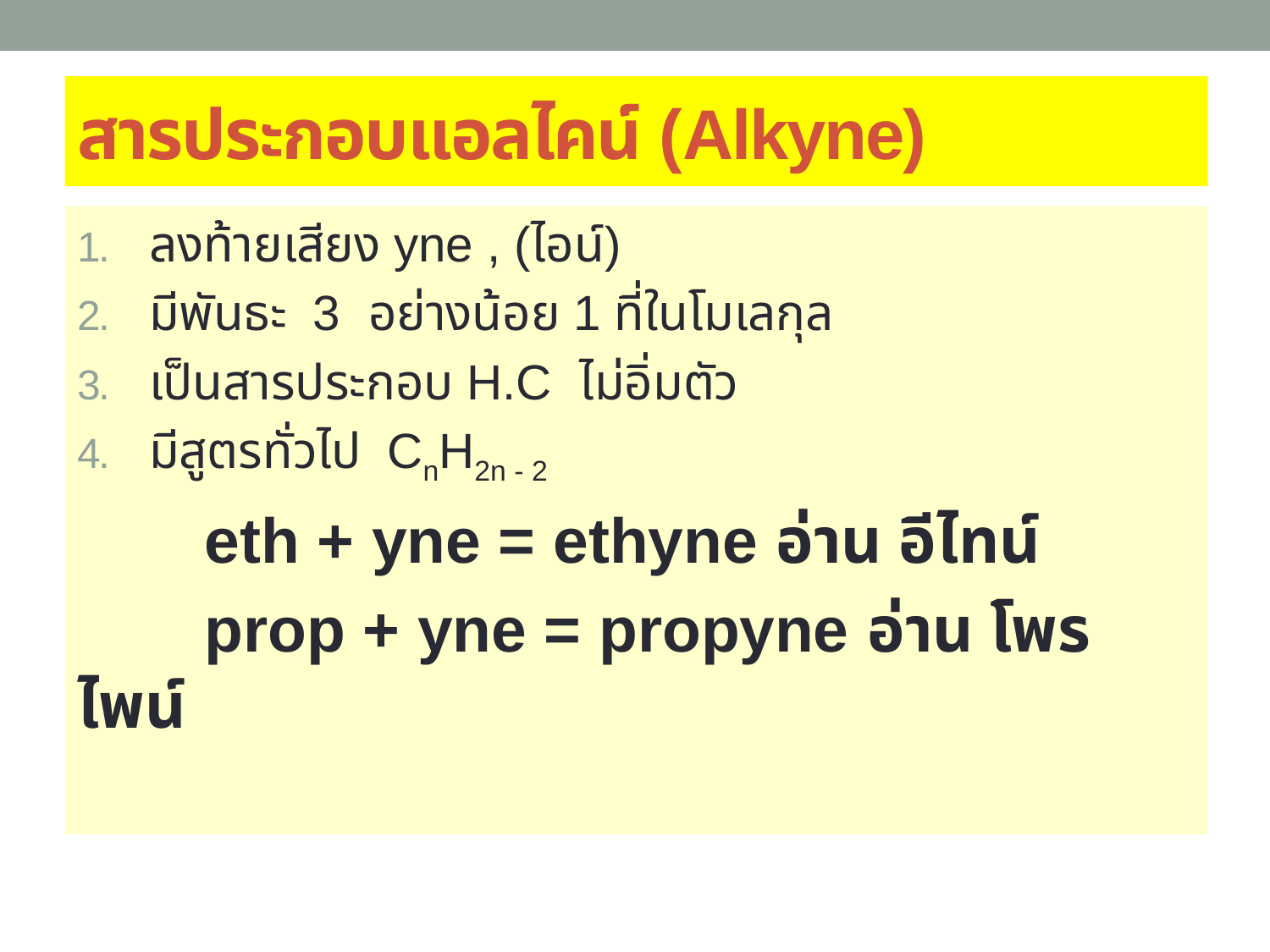

# สารประกอบแอลไคน์ (Alkyne)
ลงท้ายเสียง yne , (ไอน์)
มีพันธะ  3  อย่างน้อย 1 ที่ในโมเลกุล
เป็นสารประกอบ H.C  ไม่อิ่มตัว
มีสูตรทั่วไป  CnH2n - 2
	eth + yne = ethyne อ่าน อีไทน์
	prop + yne = propyne อ่าน โพรไพน์